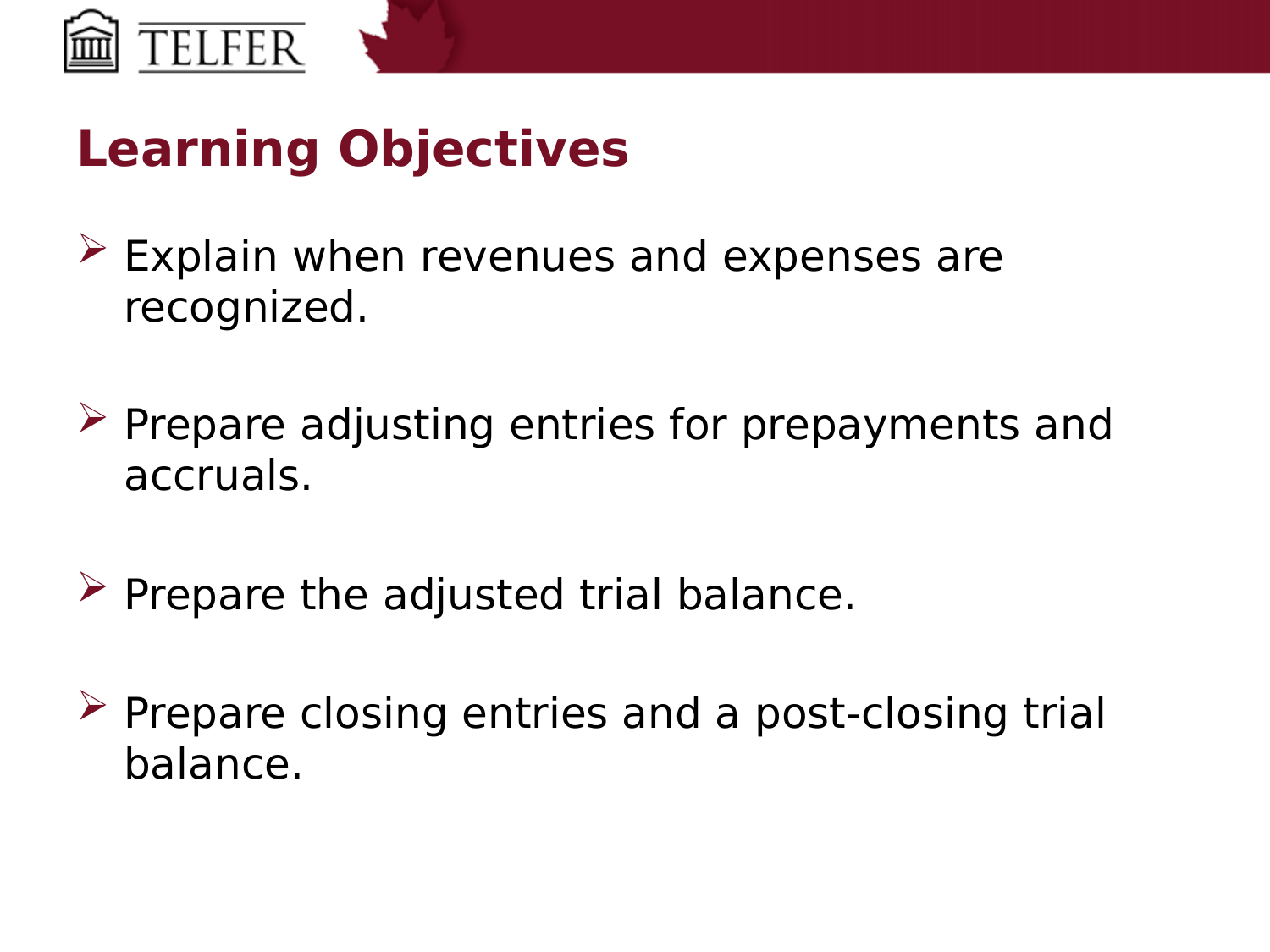

# Learning Objectives
Explain when revenues and expenses are recognized.

Prepare adjusting entries for prepayments and accruals.

Prepare the adjusted trial balance.

Prepare closing entries and a post-closing trial balance.